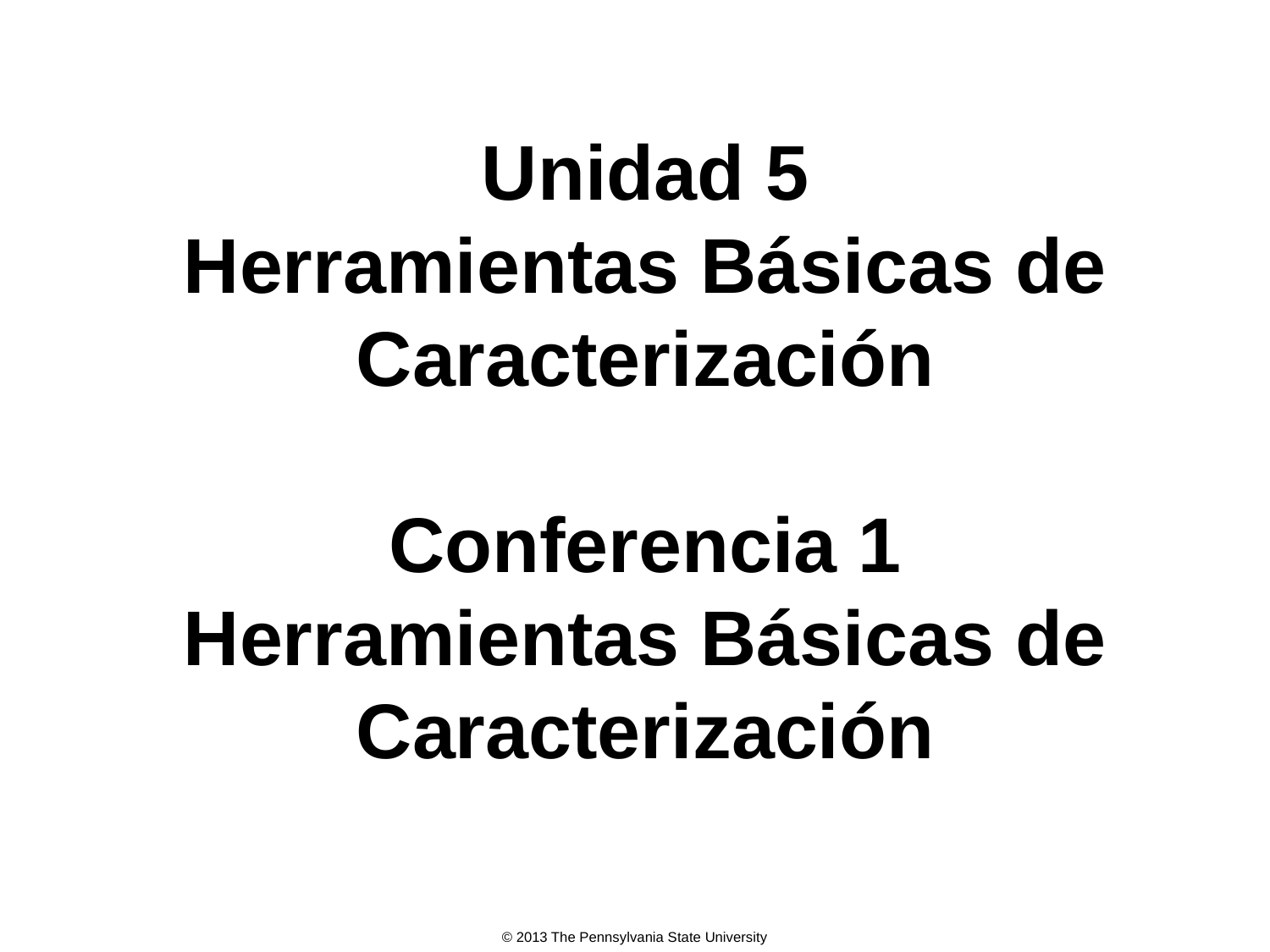

Unidad 5
Herramientas Básicas de Caracterización

Conferencia 1
Herramientas Básicas de Caracterización